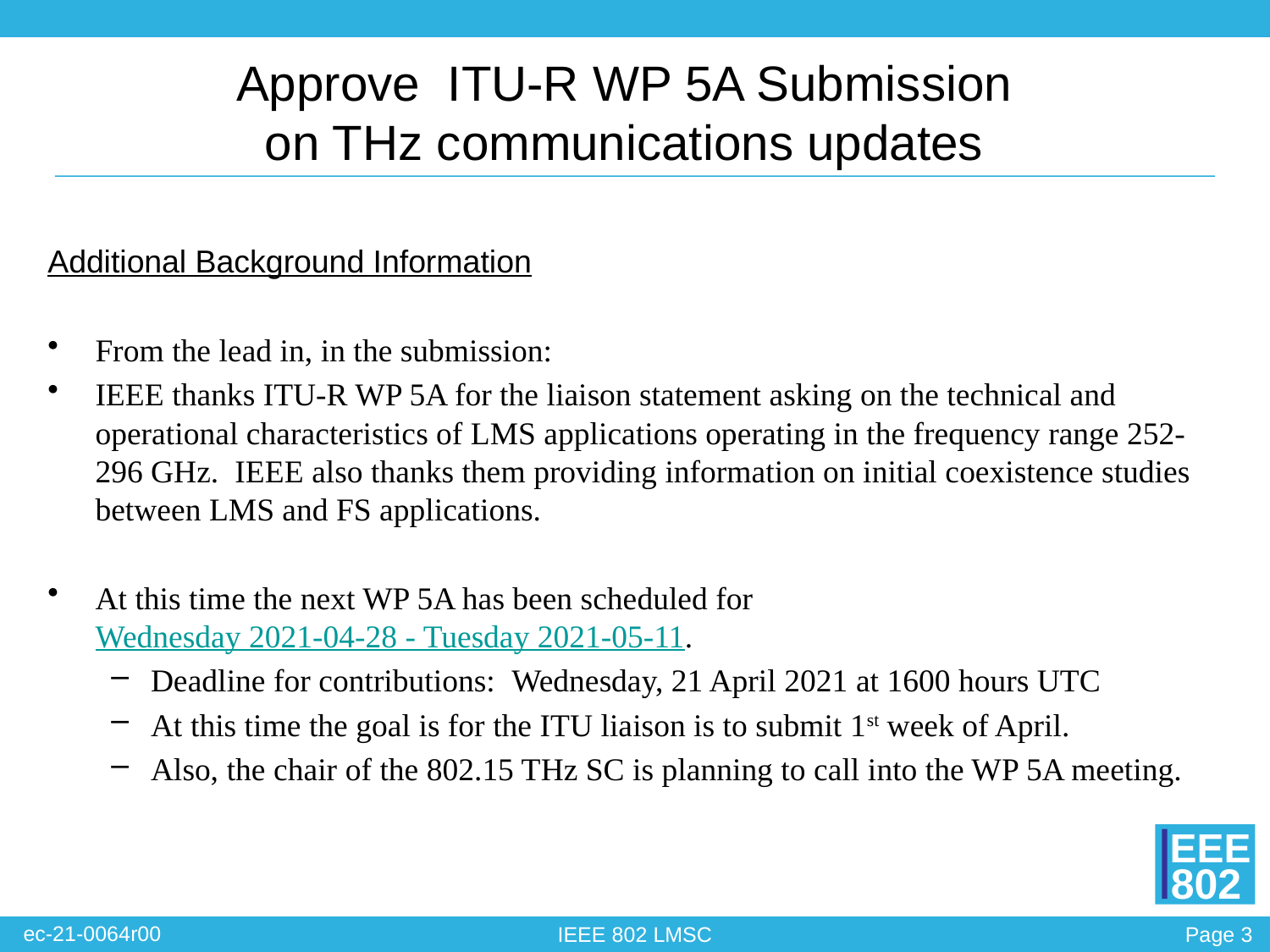

# Approve  ITU-R WP 5A Submission on THz communications updates

Additional Background Information

From the lead in, in the submission:
IEEE thanks ITU-R WP 5A for the liaison statement asking on the technical and operational characteristics of LMS applications operating in the frequency range 252-296 GHz.  IEEE also thanks them providing information on initial coexistence studies between LMS and FS applications.

At this time the next WP 5A has been scheduled for Wednesday 2021-04-28 - Tuesday 2021-05-11.
Deadline for contributions:  Wednesday, 21 April 2021 at 1600 hours UTC
At this time the goal is for the ITU liaison is to submit 1st week of April.
Also, the chair of the 802.15 THz SC is planning to call into the WP 5A meeting.